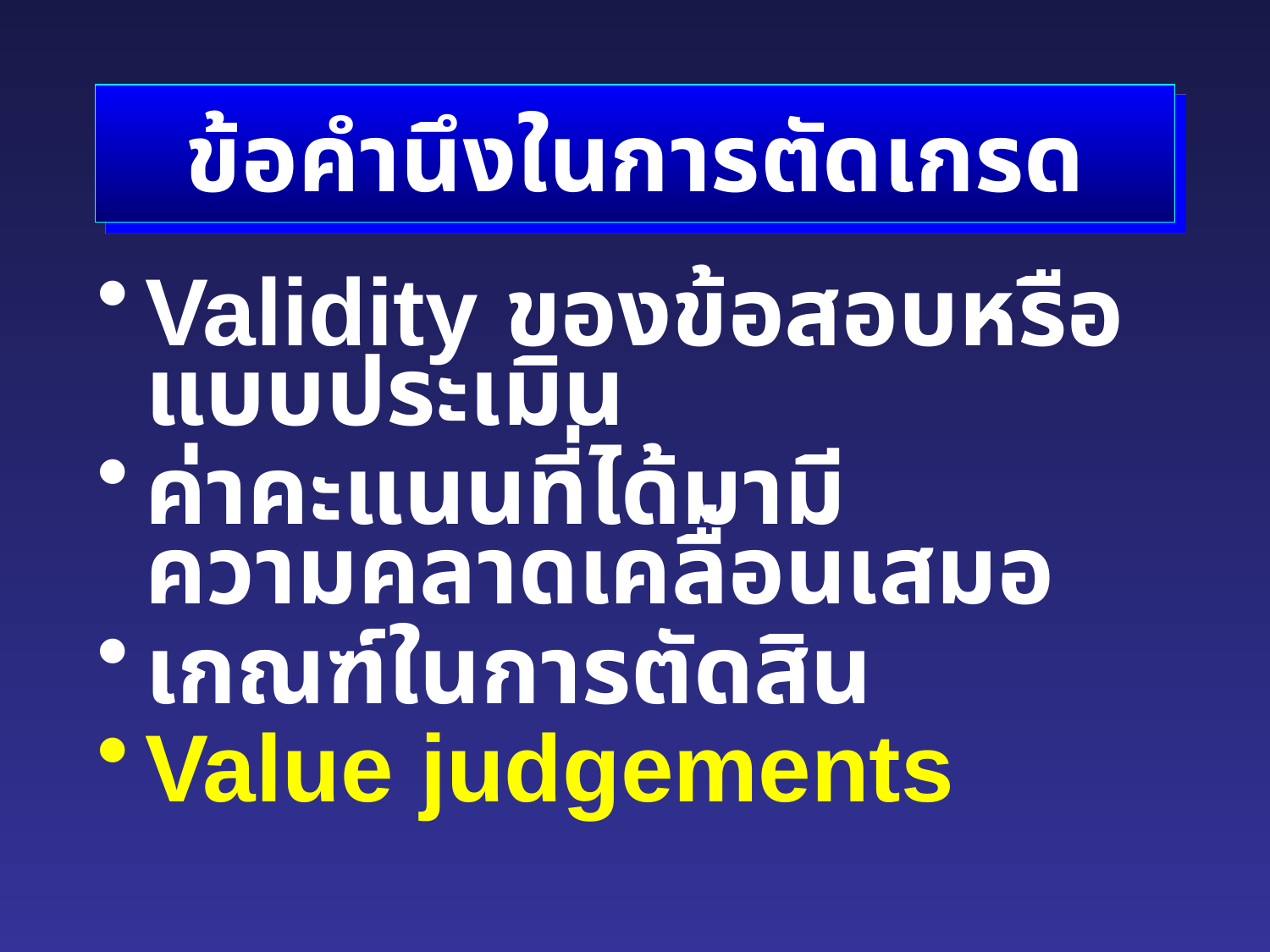

# ข้อคำนึงในการตัดเกรด
Validity ของข้อสอบหรือแบบประเมิน
ค่าคะแนนที่ได้มามีความคลาดเคลื่อนเสมอ
เกณฑ์ในการตัดสิน
Value judgements